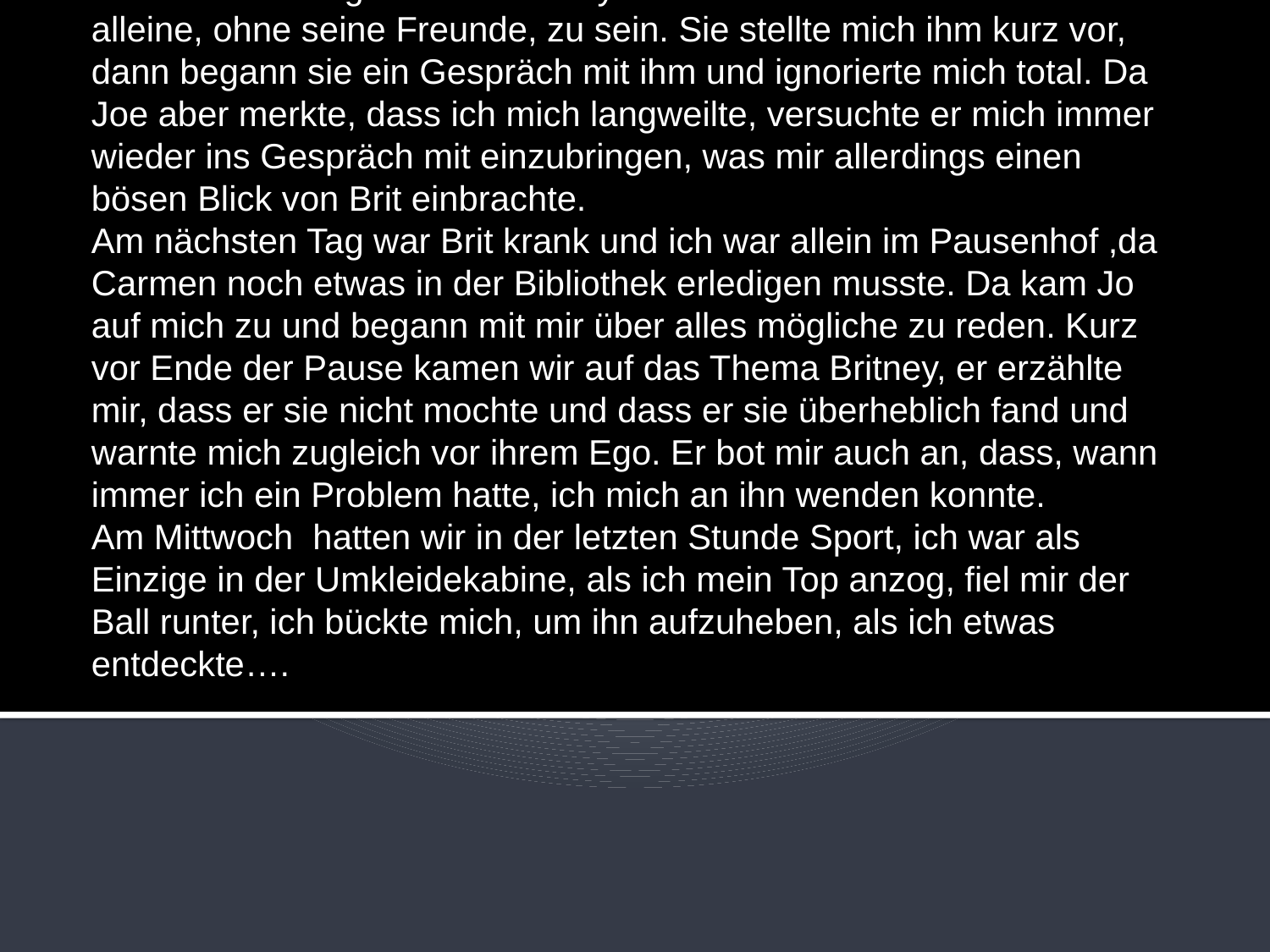

Am nächsten Tag bot sich Britney in der Pause die Chance mit ihm alleine, ohne seine Freunde, zu sein. Sie stellte mich ihm kurz vor, dann begann sie ein Gespräch mit ihm und ignorierte mich total. Da Joe aber merkte, dass ich mich langweilte, versuchte er mich immer wieder ins Gespräch mit einzubringen, was mir allerdings einen bösen Blick von Brit einbrachte.
Am nächsten Tag war Brit krank und ich war allein im Pausenhof ,da Carmen noch etwas in der Bibliothek erledigen musste. Da kam Jo auf mich zu und begann mit mir über alles mögliche zu reden. Kurz vor Ende der Pause kamen wir auf das Thema Britney, er erzählte mir, dass er sie nicht mochte und dass er sie überheblich fand und warnte mich zugleich vor ihrem Ego. Er bot mir auch an, dass, wann immer ich ein Problem hatte, ich mich an ihn wenden konnte.
Am Mittwoch  hatten wir in der letzten Stunde Sport, ich war als Einzige in der Umkleidekabine, als ich mein Top anzog, fiel mir der Ball runter, ich bückte mich, um ihn aufzuheben, als ich etwas entdeckte….